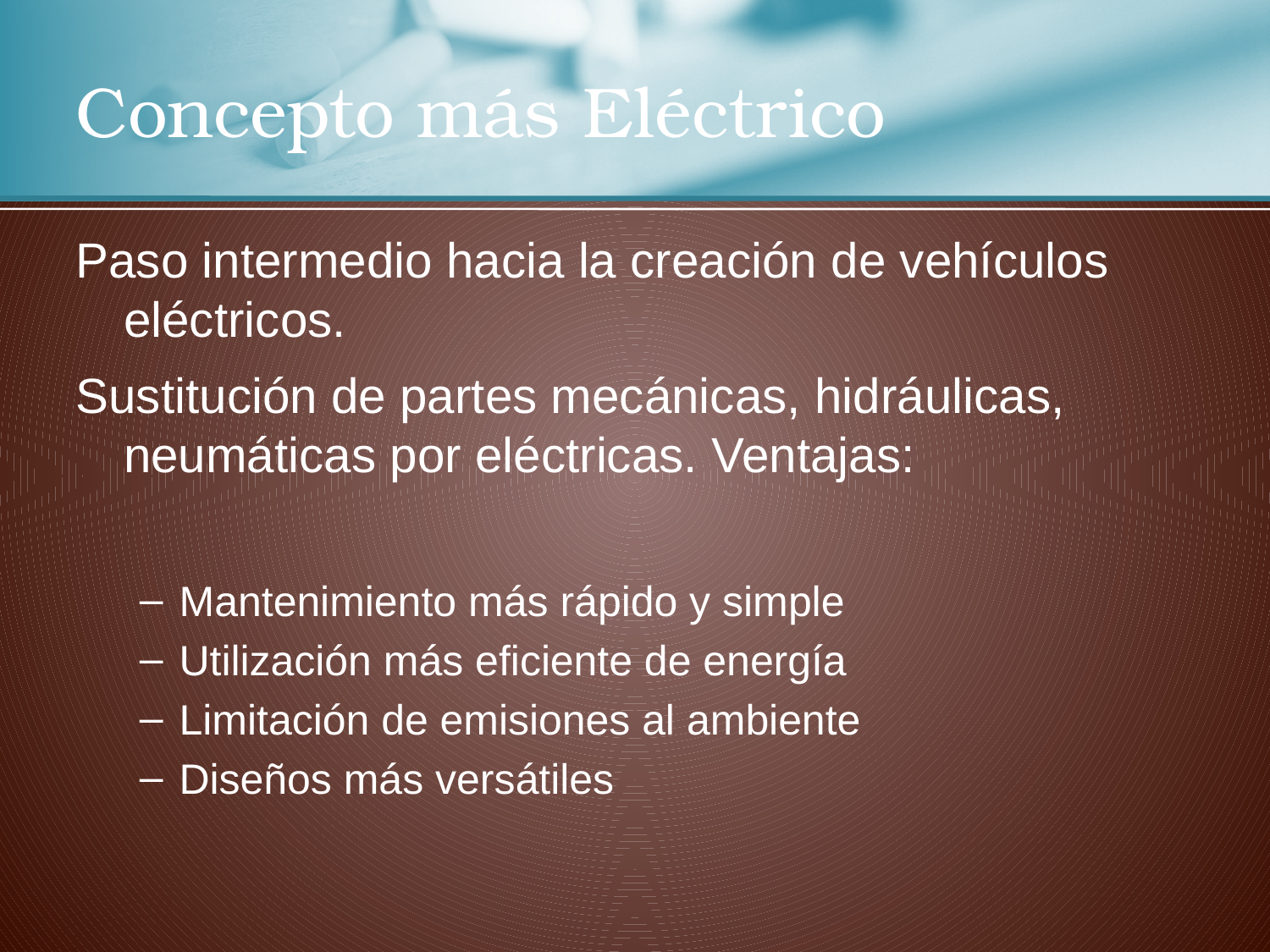

# Concepto más Eléctrico
Paso intermedio hacia la creación de vehículos eléctricos.
Sustitución de partes mecánicas, hidráulicas, neumáticas por eléctricas. Ventajas:

Mantenimiento más rápido y simple
Utilización más eficiente de energía
Limitación de emisiones al ambiente
Diseños más versátiles